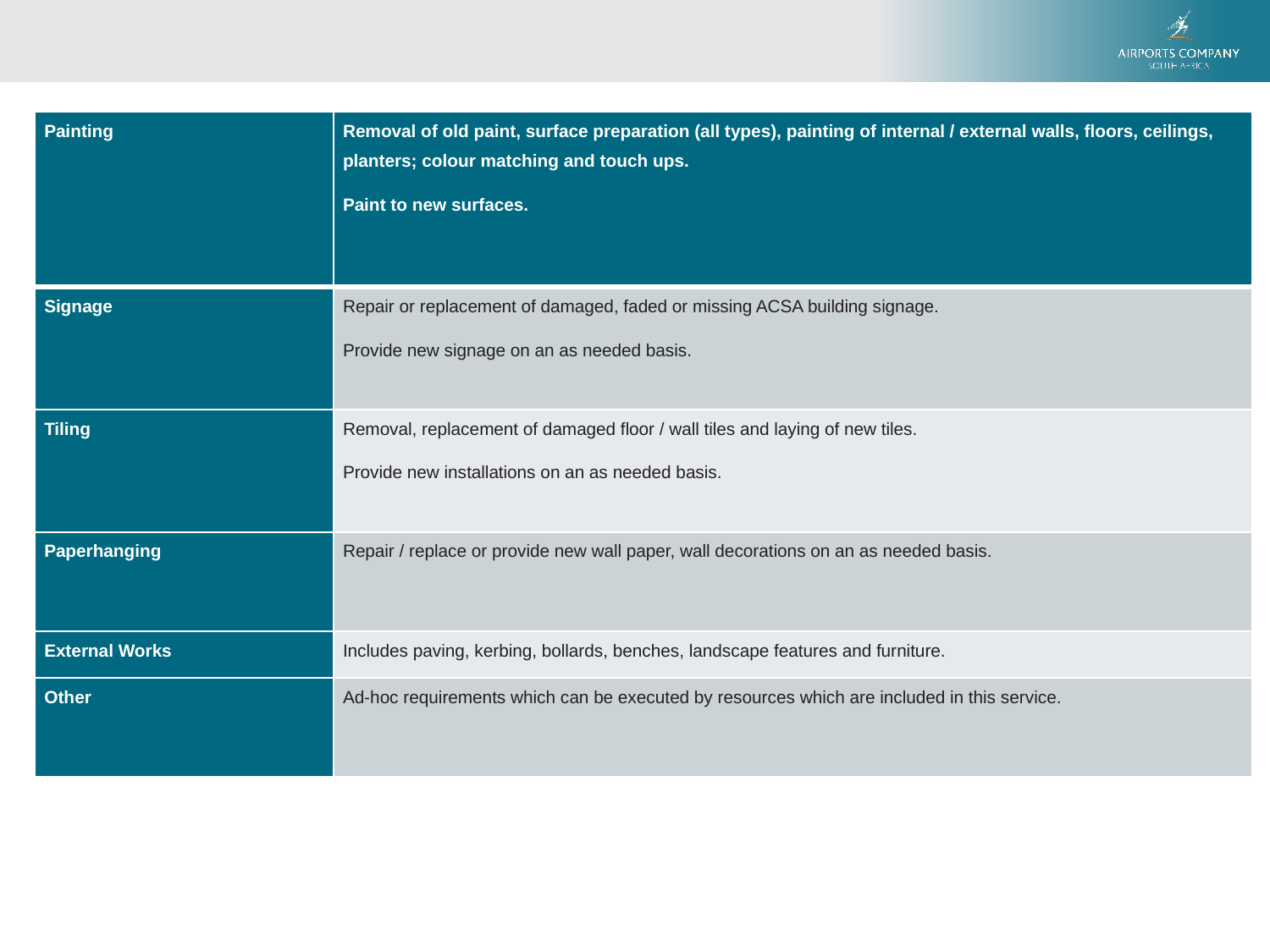

SCOPE OF WORKS

| Painting | Removal of old paint, surface preparation (all types), painting of internal / external walls, floors, ceilings, planters; colour matching and touch ups. Paint to new surfaces. |
| --- | --- |
| Signage | Repair or replacement of damaged, faded or missing ACSA building signage. Provide new signage on an as needed basis. |
| Tiling | Removal, replacement of damaged floor / wall tiles and laying of new tiles. Provide new installations on an as needed basis. |
| Paperhanging | Repair / replace or provide new wall paper, wall decorations on an as needed basis. |
| External Works | Includes paving, kerbing, bollards, benches, landscape features and furniture. |
| Other | Ad-hoc requirements which can be executed by resources which are included in this service. |